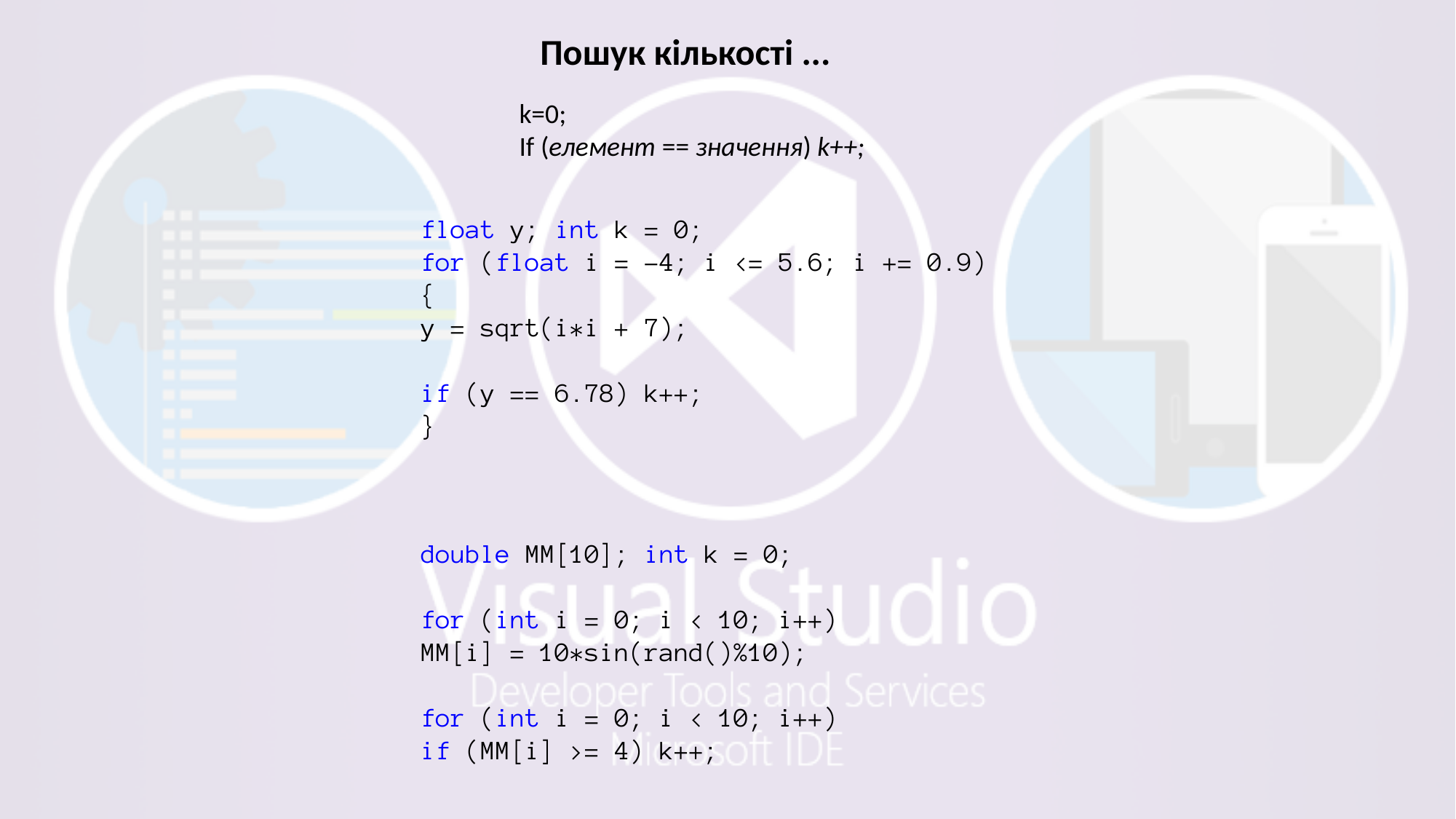

Пошук кількості ...
k=0;
If (елемент == значення) k++;
float y; int k = 0;
for (float i = -4; i <= 5.6; i += 0.9)
{
y = sqrt(i*i + 7);

if (y == 6.78) k++;
}
double MM[10]; int k = 0;

for (int i = 0; i < 10; i++)
MM[i] = 10*sin(rand()%10);

for (int i = 0; i < 10; i++)
if (MM[i] >= 4) k++;